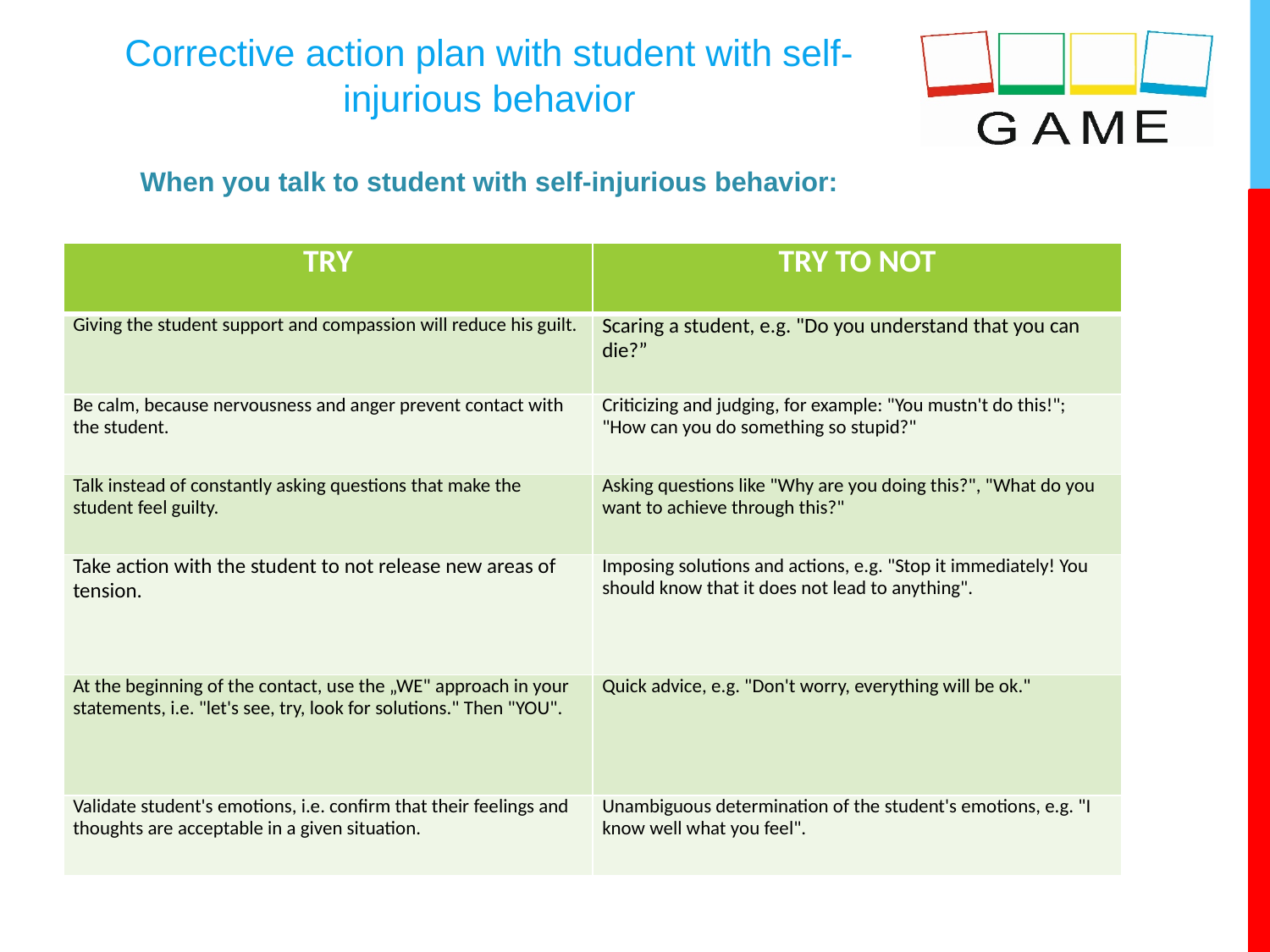

# Corrective action plan with student with self-injurious behavior When you talk to student with self-injurious behavior:
| TRY | TRY TO NOT |
| --- | --- |
| Giving the student support and compassion will reduce his guilt. | Scaring a student, e.g. "Do you understand that you can die?” |
| Be calm, because nervousness and anger prevent contact with the student. | Criticizing and judging, for example: "You mustn't do this!"; "How can you do something so stupid?" |
| Talk instead of constantly asking questions that make the student feel guilty. | Asking questions like "Why are you doing this?", "What do you want to achieve through this?" |
| Take action with the student to not release new areas of tension. | Imposing solutions and actions, e.g. "Stop it immediately! You should know that it does not lead to anything". |
| At the beginning of the contact, use the „WE" approach in your statements, i.e. "let's see, try, look for solutions." Then "YOU". | Quick advice, e.g. "Don't worry, everything will be ok." |
| Validate student's emotions, i.e. confirm that their feelings and thoughts are acceptable in a given situation. | Unambiguous determination of the student's emotions, e.g. "I know well what you feel". |